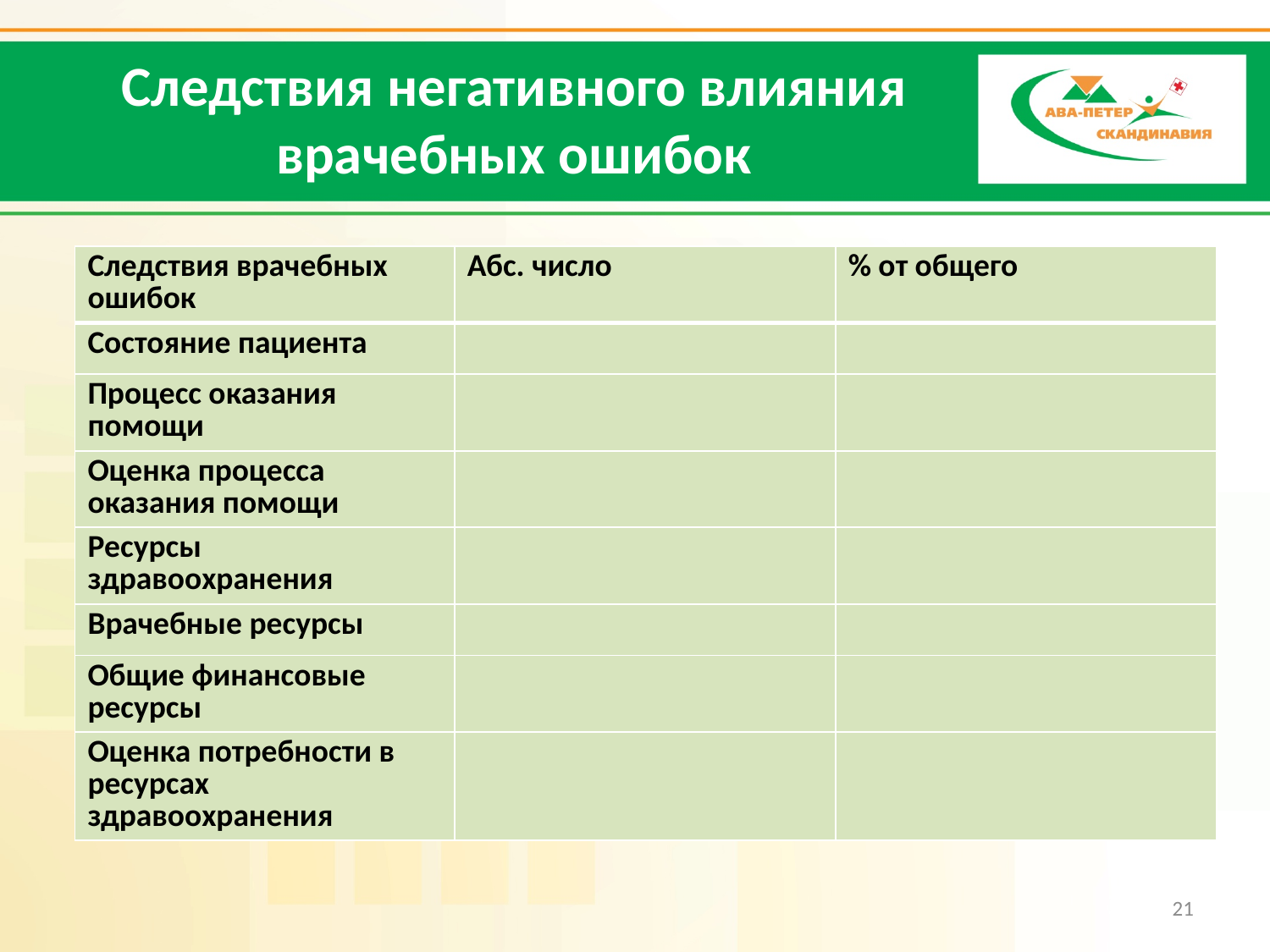

# Следствия негативного влияния врачебных ошибок
| Следствия врачебных ошибок | Абс. число | % от общего |
| --- | --- | --- |
| Состояние пациента |  |  |
| Процесс оказания помощи |  |  |
| Оценка процесса оказания помощи |  |  |
| Ресурсы здравоохранения |  |  |
| Врачебные ресурсы |  |  |
| Общие финансовые ресурсы |  |  |
| Оценка потребности в ресурсах здравоохранения |  |  |
21